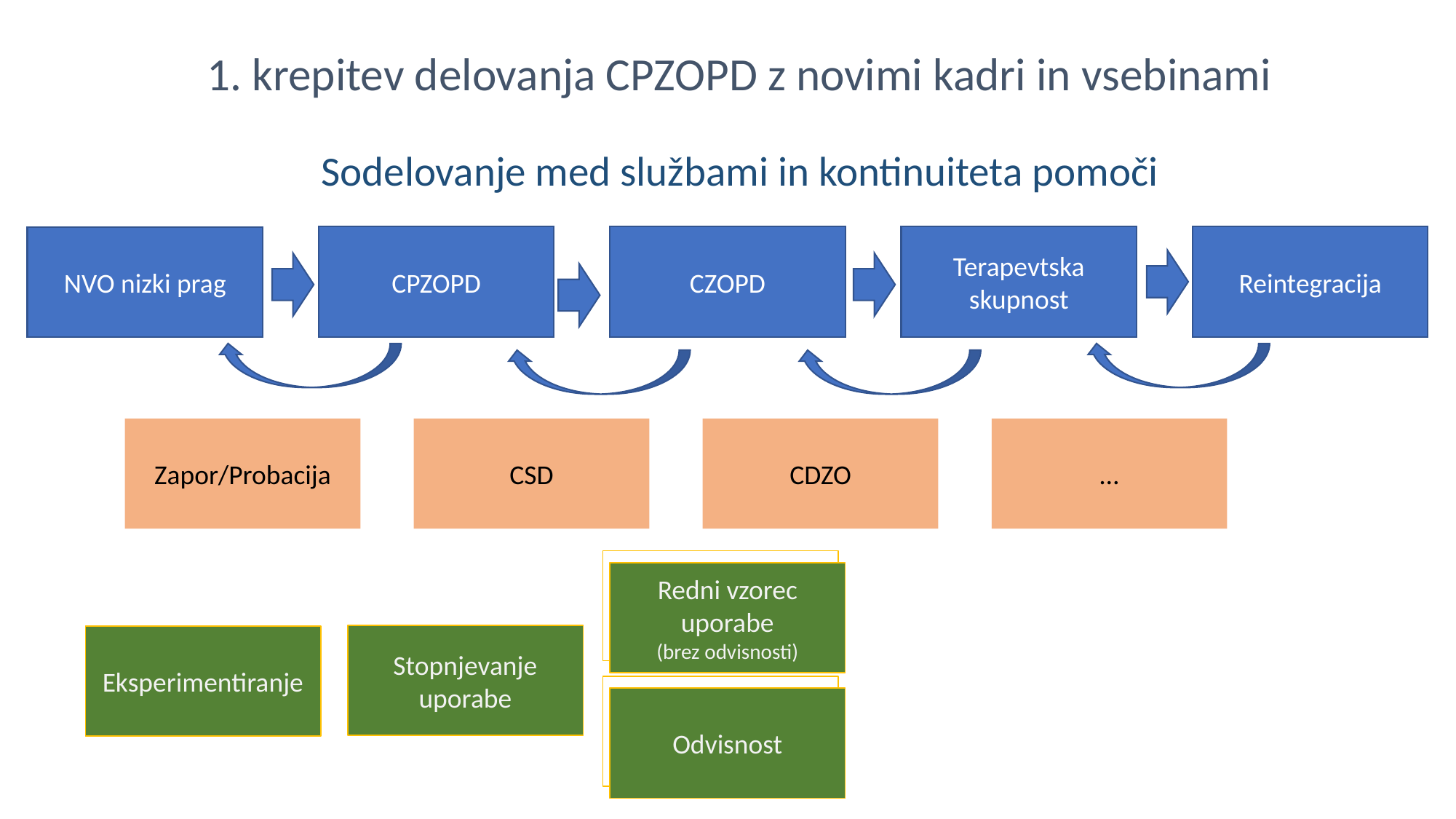

# 1. krepitev delovanja CPZOPD z novimi kadri in vsebinami Sodelovanje med službami in kontinuiteta pomoči
Terapevtska skupnost
Reintegracija
CPZOPD
CZOPD
NVO nizki prag

…
CSD
CDZO
Zapor/Probacija

Redni vzorec uporabe
(brez odvisnosti)
Stopnjevanje uporabe
Eksperimentiranje
Odvisnost